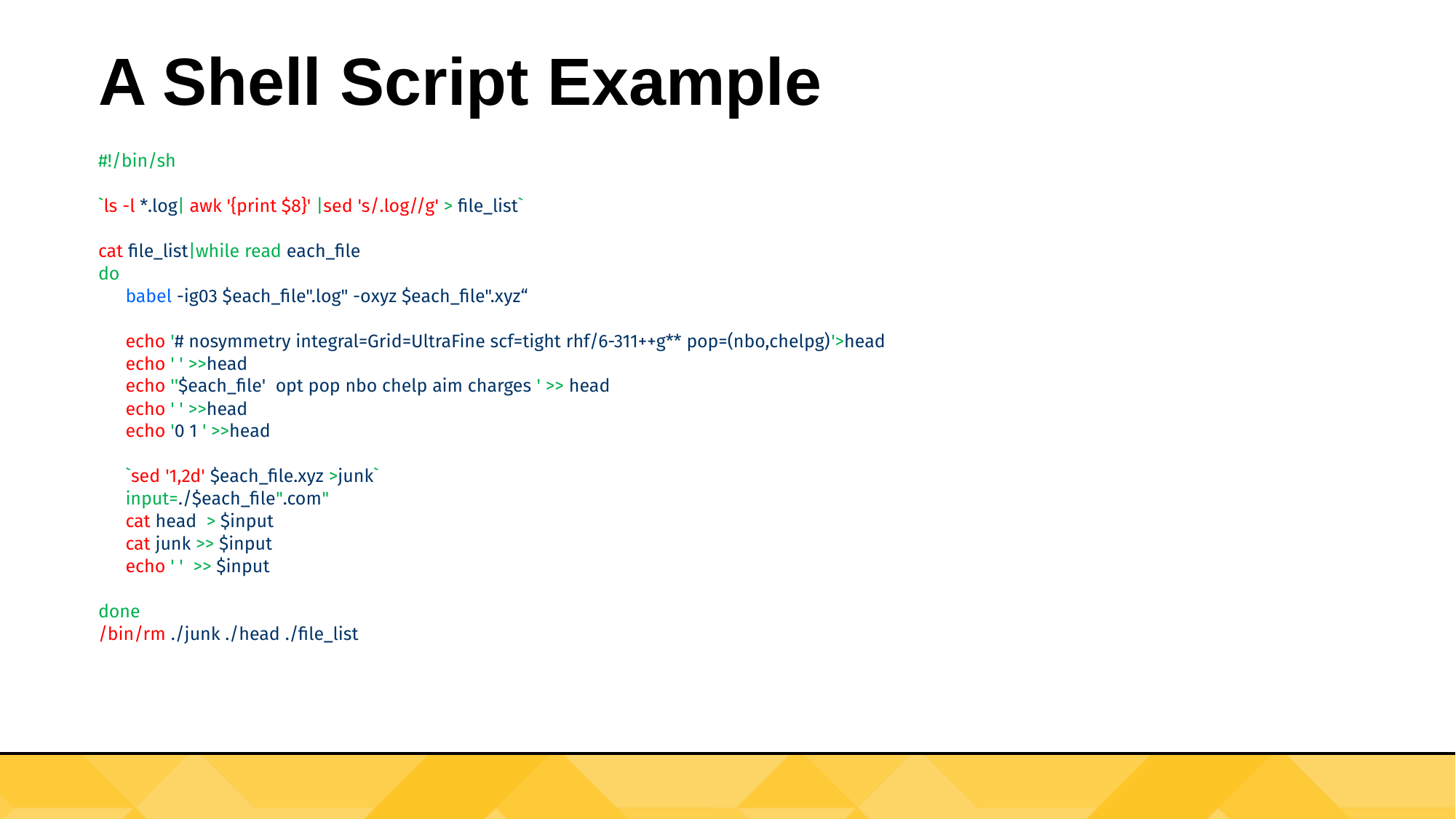

# A Shell Script Example
#!/bin/sh

`ls -l *.log| awk '{print $8}' |sed 's/.log//g' > file_list`

cat file_list|while read each_file
do
	babel -ig03 $each_file".log" -oxyz $each_file".xyz“

	echo '# nosymmetry integral=Grid=UltraFine scf=tight rhf/6-311++g** pop=(nbo,chelpg)'>head
	echo ' ' >>head
	echo ''$each_file'  opt pop nbo chelp aim charges ' >> head
	echo ' ' >>head
	echo '0 1 ' >>head

	`sed '1,2d' $each_file.xyz >junk`
	input=./$each_file".com"
	cat head  > $input
	cat junk >> $input
	echo ' '  >> $input

done
/bin/rm ./junk ./head ./file_list